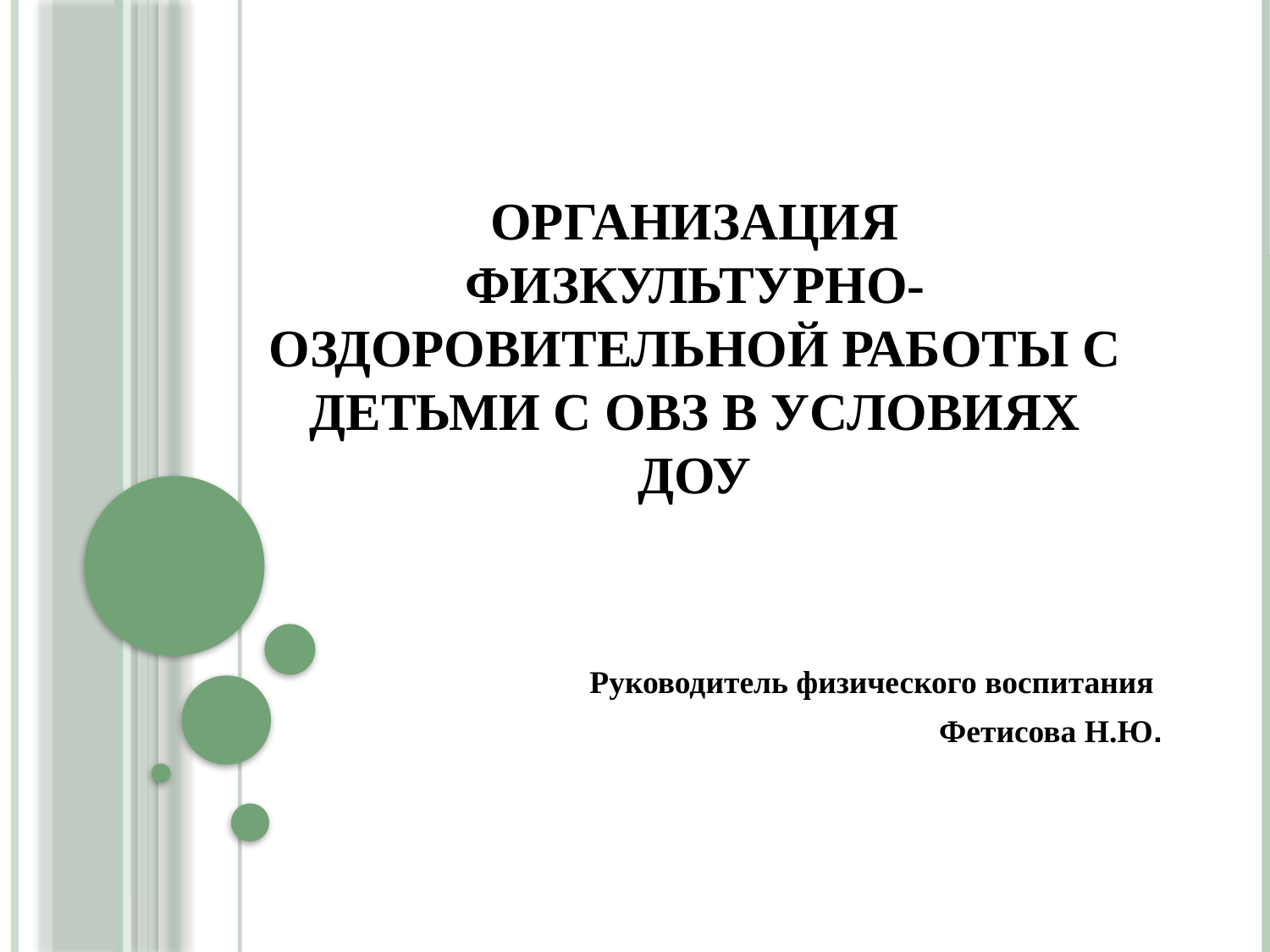

# Организация физкультурно-оздоровительной работы с детьми с ОВЗ в условиях ДОУ
Руководитель физического воспитания
Фетисова Н.Ю.